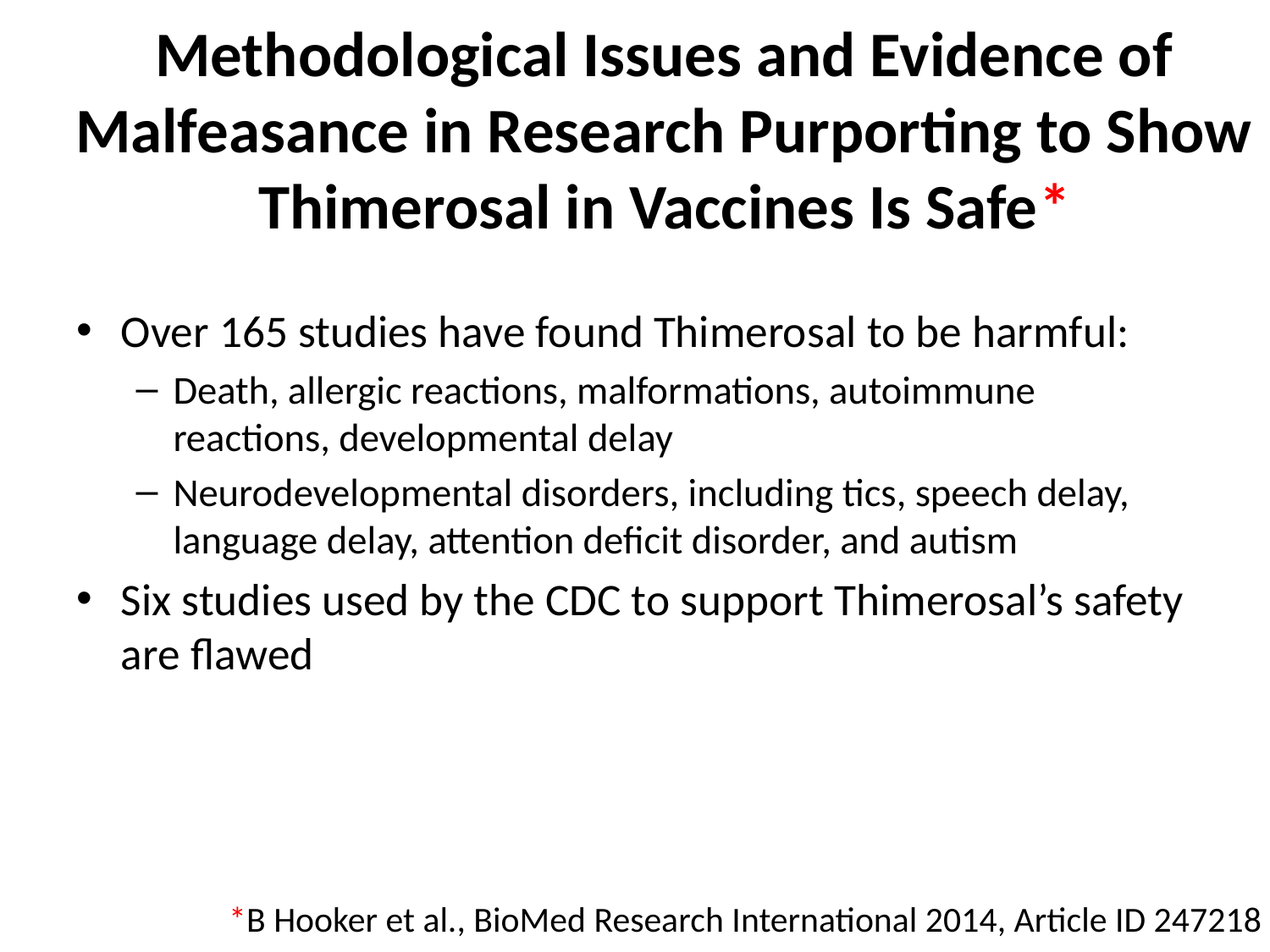

# Methodological Issues and Evidence of Malfeasance in Research Purporting to Show Thimerosal in Vaccines Is Safe*
Over 165 studies have found Thimerosal to be harmful:
Death, allergic reactions, malformations, autoimmune reactions, developmental delay
Neurodevelopmental disorders, including tics, speech delay, language delay, attention deficit disorder, and autism
Six studies used by the CDC to support Thimerosal’s safety are flawed
*B Hooker et al., BioMed Research International 2014, Article ID 247218